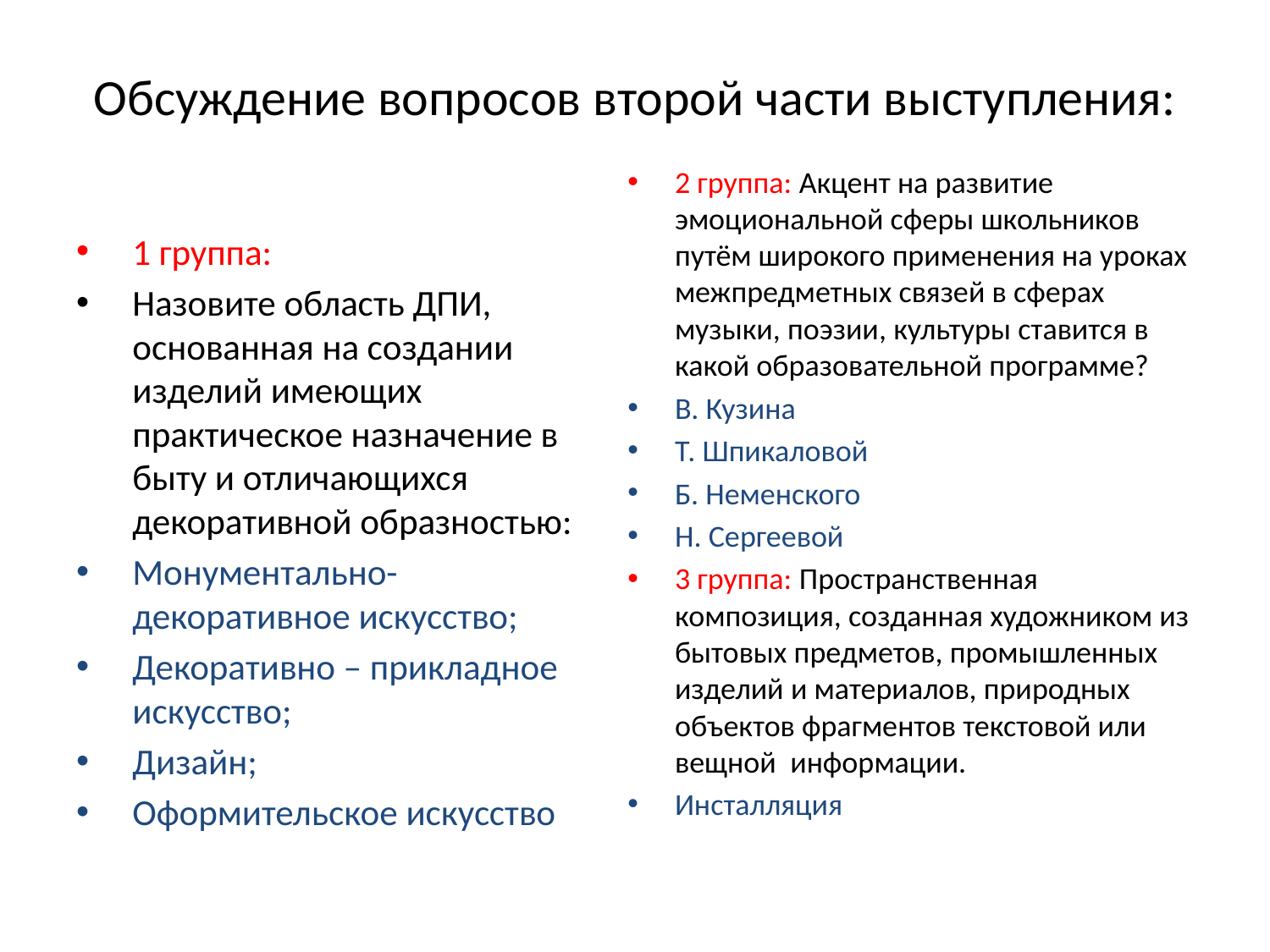

# Обсуждение вопросов второй части выступления:
2 группа: Акцент на развитие эмоциональной сферы школьников путём широкого применения на уроках межпредметных связей в сферах музыки, поэзии, культуры ставится в какой образовательной программе?
В. Кузина
Т. Шпикаловой
Б. Неменского
Н. Сергеевой
3 группа: Пространственная композиция, созданная художником из бытовых предметов, промышленных изделий и материалов, природных объектов фрагментов текстовой или вещной  информации.
Инсталляция
1 группа:
Назовите область ДПИ, основанная на создании изделий имеющих практическое назначение в быту и отличающихся декоративной образностью:
Монументально-декоративное искусство;
Декоративно – прикладное искусство;
Дизайн;
Оформительское искусство